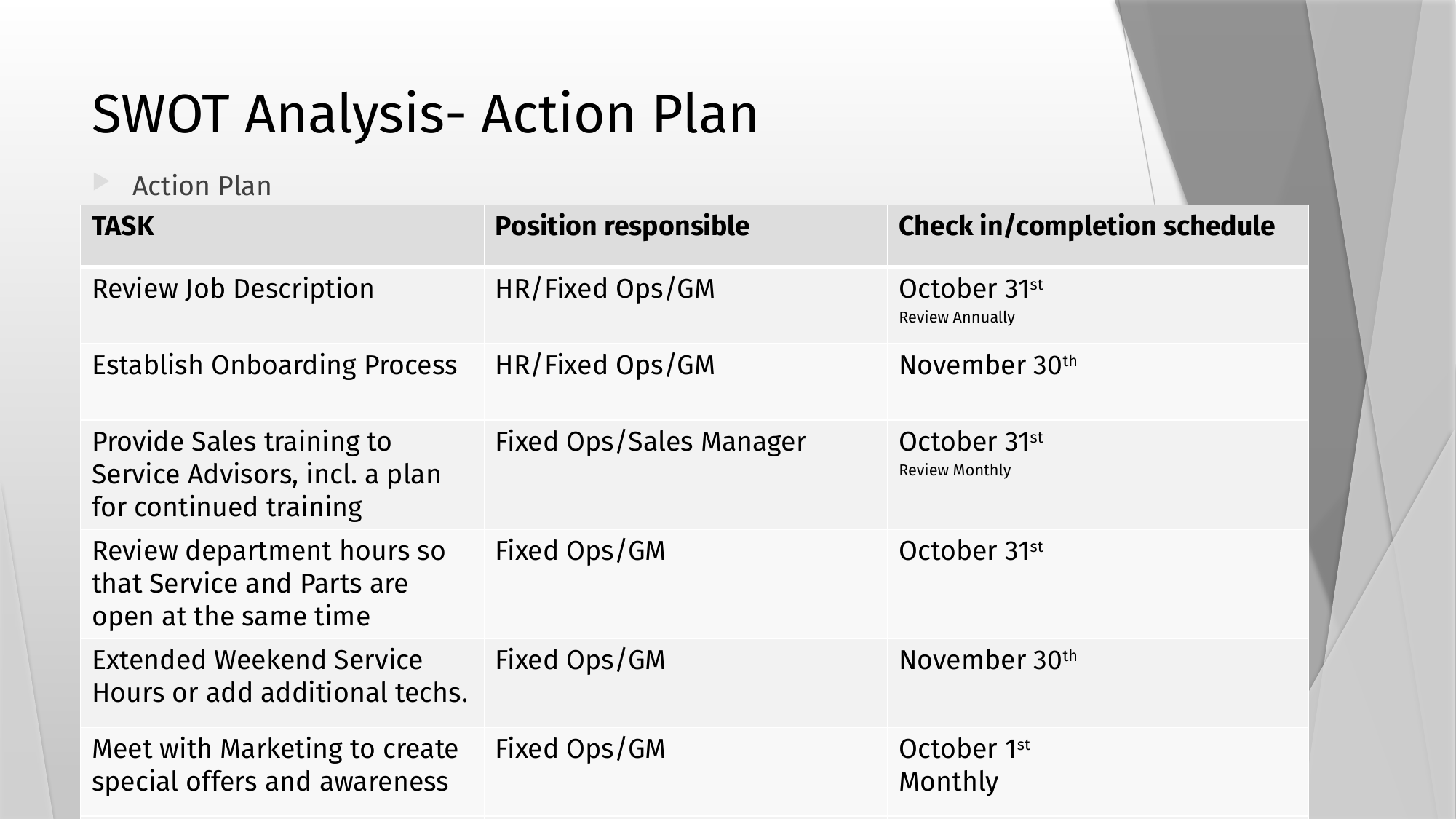

# SWOT Analysis- Action Plan
Action Plan

| TASK | Position responsible | Check in/completion schedule |
| --- | --- | --- |
| Review Job Description | HR/Fixed Ops/GM | October 31st Review Annually |
| Establish Onboarding Process | HR/Fixed Ops/GM | November 30th |
| Provide Sales training to Service Advisors, incl. a plan for continued training | Fixed Ops/Sales Manager | October 31st Review Monthly |
| Review department hours so that Service and Parts are open at the same time | Fixed Ops/GM | October 31st |
| Extended Weekend Service Hours or add additional techs. | Fixed Ops/GM | November 30th |
| Meet with Marketing to create special offers and awareness | Fixed Ops/GM | October 1st Monthly |
|  |  |  |